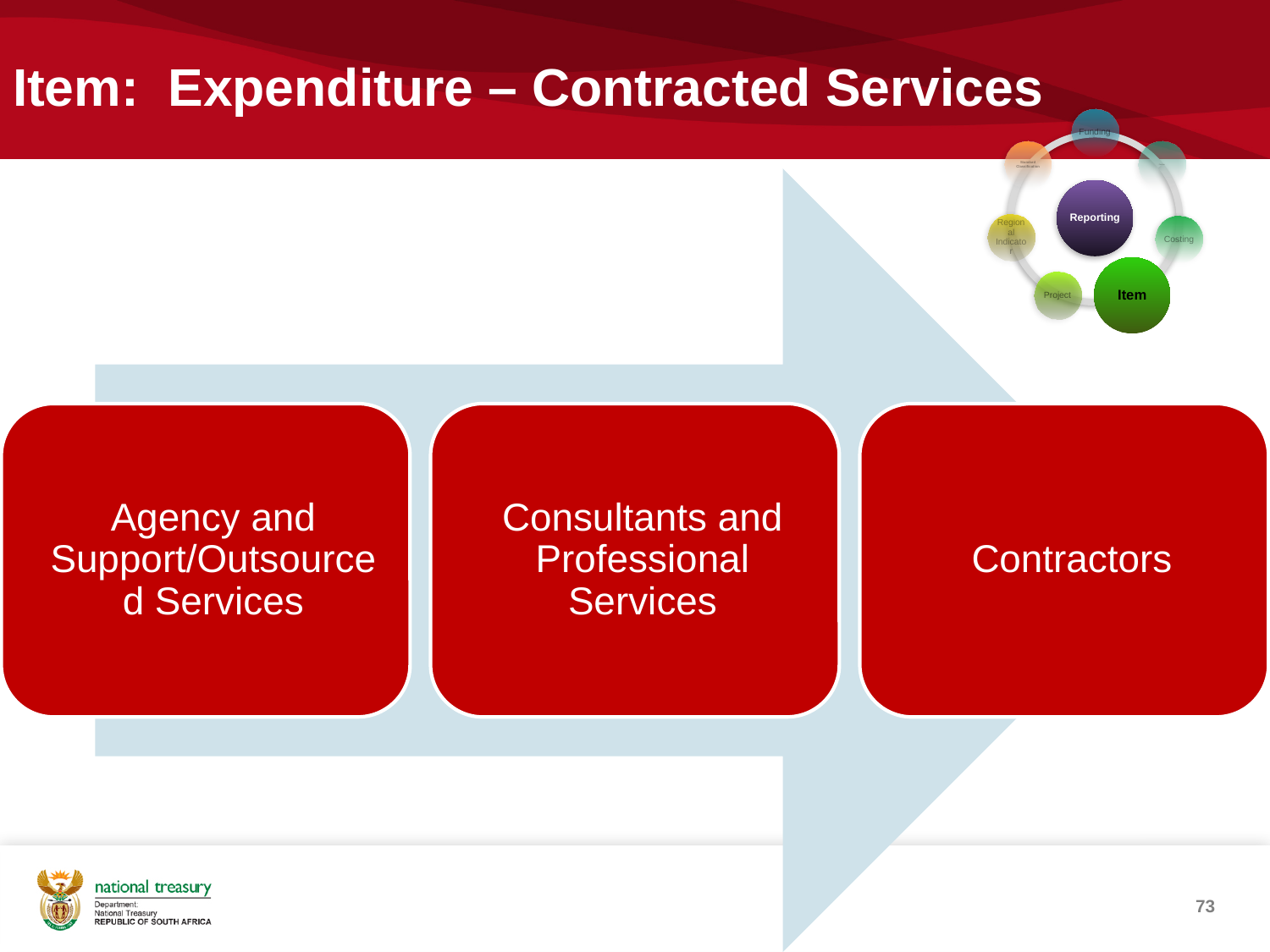

# Item:  Expenditure – Contracted Services
Reporting
Funding
Function
Costing
Item
Project
Regional Indicator
Standard Classification
Agency and Support/Outsourced Services
Consultants and Professional Services
Contractors

73